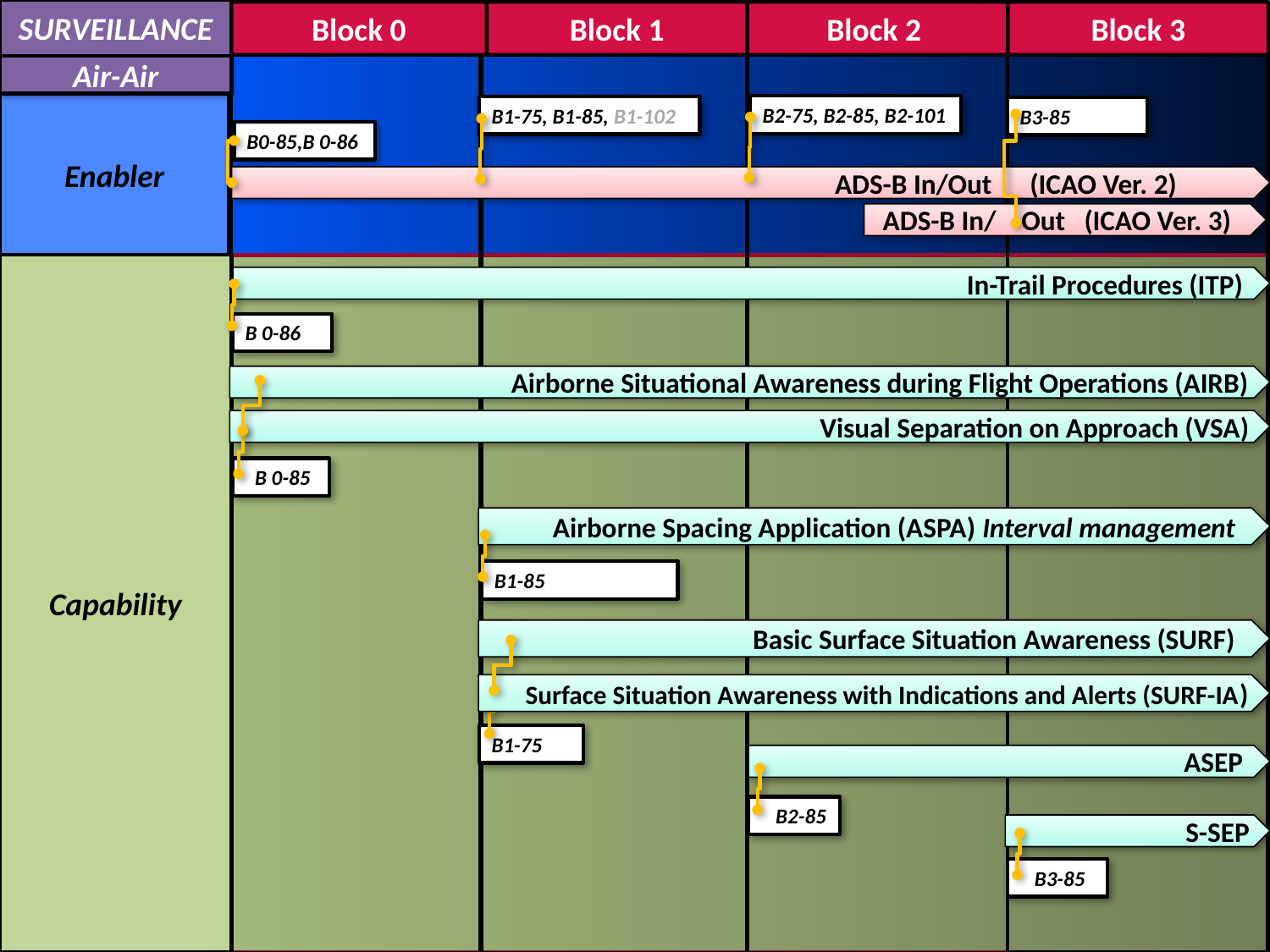

SURVEILLANCE
2028
Block 0
Block 1
Block 2
Block 3
2018
2023
Block 0
Block 1
Block 2
Block 3

Air-Air

Enabler

B2-75, B2-85, B2-101
B1-75, B1-85, B1-102
B3-85
B0-85,B 0-86
                                                                                             ADS-B In/Out      (ICAO Ver. 2)
 ADS-B In/    Out   (ICAO Ver. 3)

Capability

         In-Trail Procedures (ITP)
B 0-86
         Airborne Situational Awareness during Flight Operations (AIRB)
         Visual Separation on Approach (VSA)
  B 0-85
Airborne Spacing Application (ASPA) Interval management
B1-85
Basic Surface Situation Awareness (SURF)
Surface Situation Awareness with Indications and Alerts (SURF-IA)
B1-75
                     ASEP
   B2-85
S-SEP
   B3-85